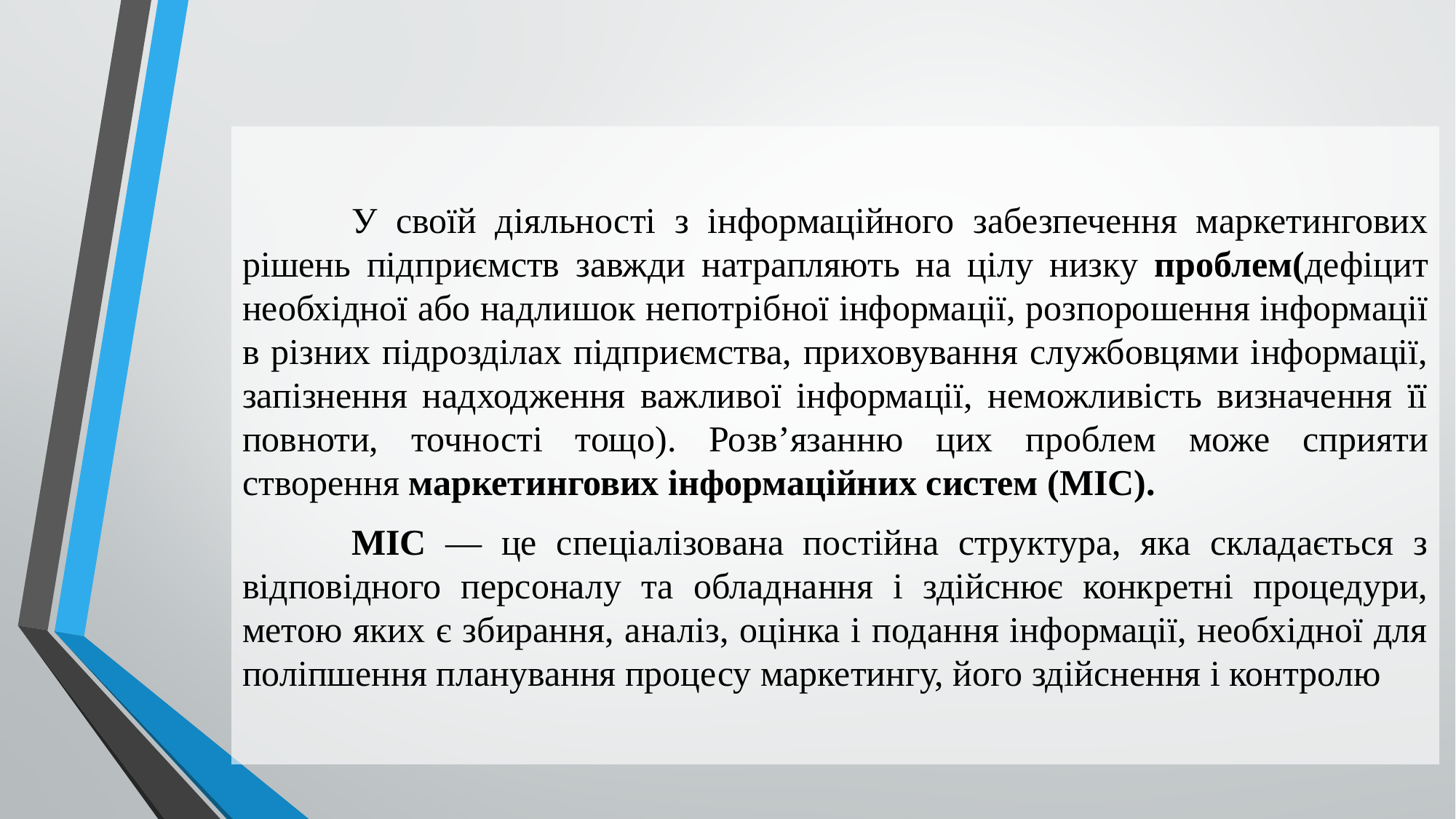

У своїй діяльності з інформаційного забезпечення маркетингових рішень підприємств завжди натрапляють на цілу низку проблем(дефіцит необхідної або надлишок непотрібної інформації, розпорошення інформації в різних підрозділах підприємства, приховування службовцями інформації, запізнення надходження важливої інформації, неможливість визначення її повноти, точності тощо). Розв’язанню цих проблем може сприяти створення маркетингових інформаційних систем (МІС).
	МІС — це спеціалізована постійна структура, яка складається з відповідного персоналу та обладнання і здійснює конкретні процедури, метою яких є збирання, аналіз, оцінка і подання інформації, необхідної для поліпшення планування процесу маркетингу, його здійснення і контролю